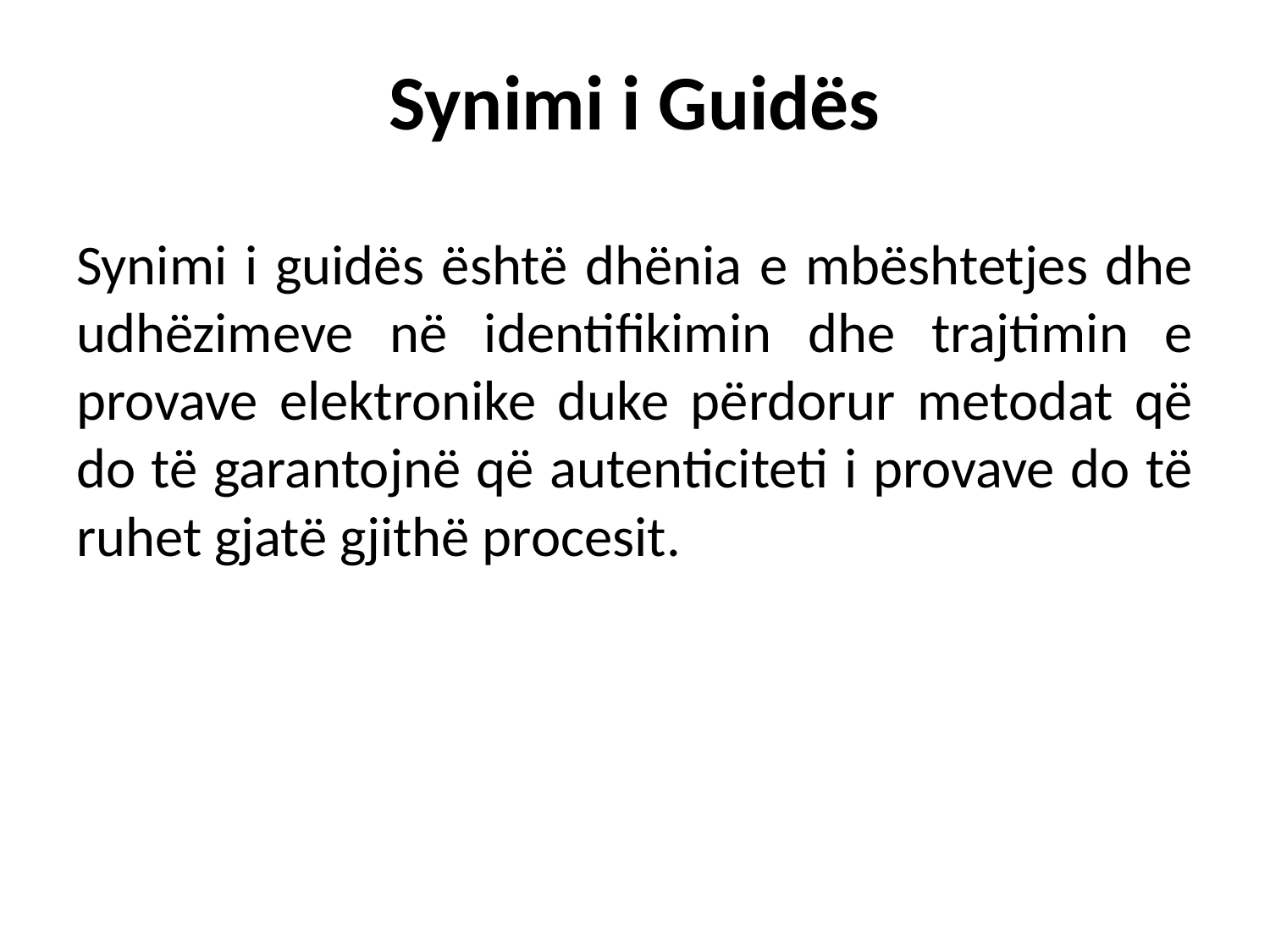

# Synimi i Guidës
Synimi i guidës është dhënia e mbështetjes dhe udhëzimeve në identifikimin dhe trajtimin e provave elektronike duke përdorur metodat që do të garantojnë që autenticiteti i provave do të ruhet gjatë gjithë procesit.